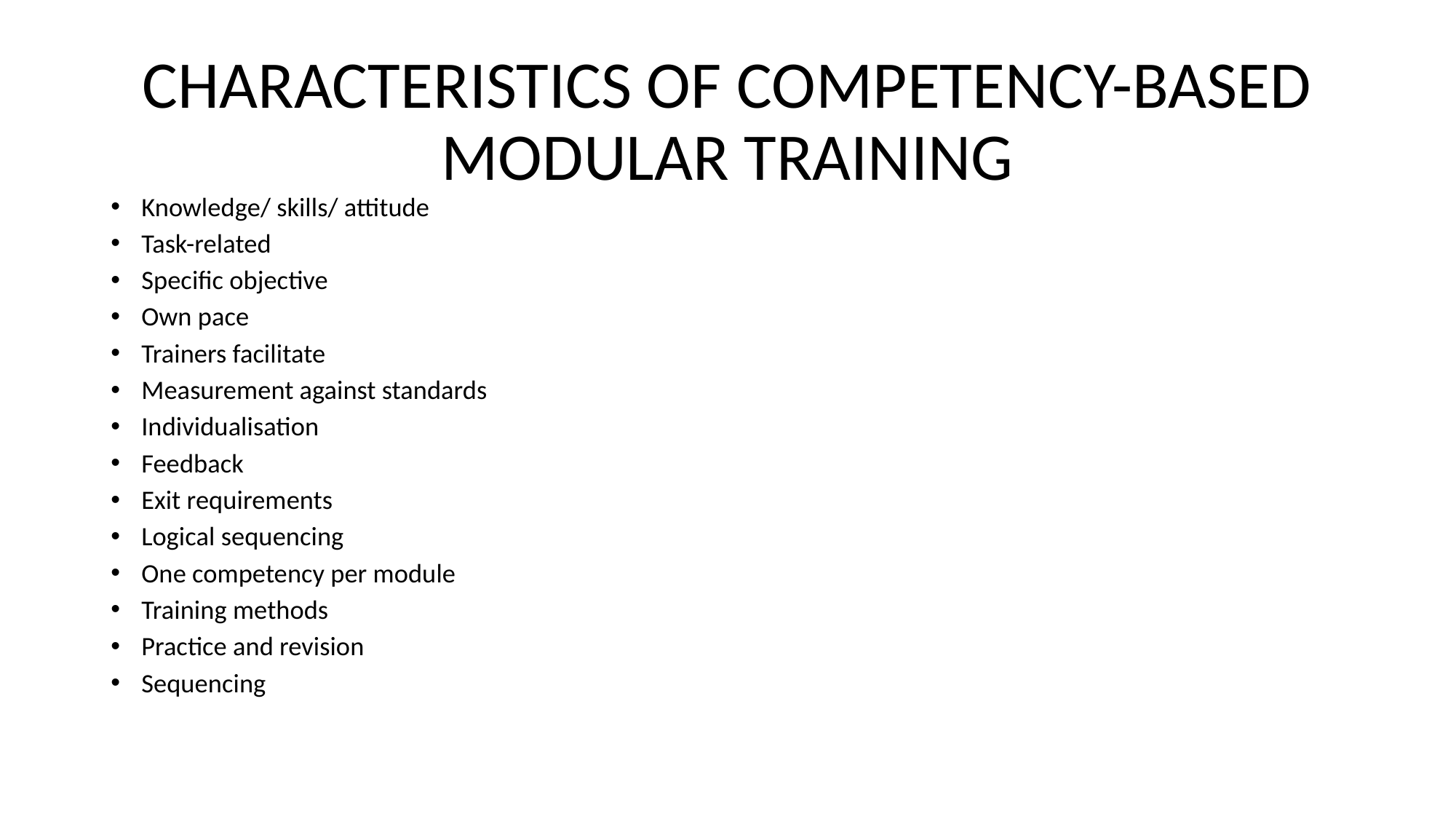

# CHARACTERISTICS OF COMPETENCY-BASED MODULAR TRAINING
Knowledge/ skills/ attitude
Task-related
Specific objective
Own pace
Trainers facilitate
Measurement against standards
Individualisation
Feedback
Exit requirements
Logical sequencing
One competency per module
Training methods
Practice and revision
Sequencing